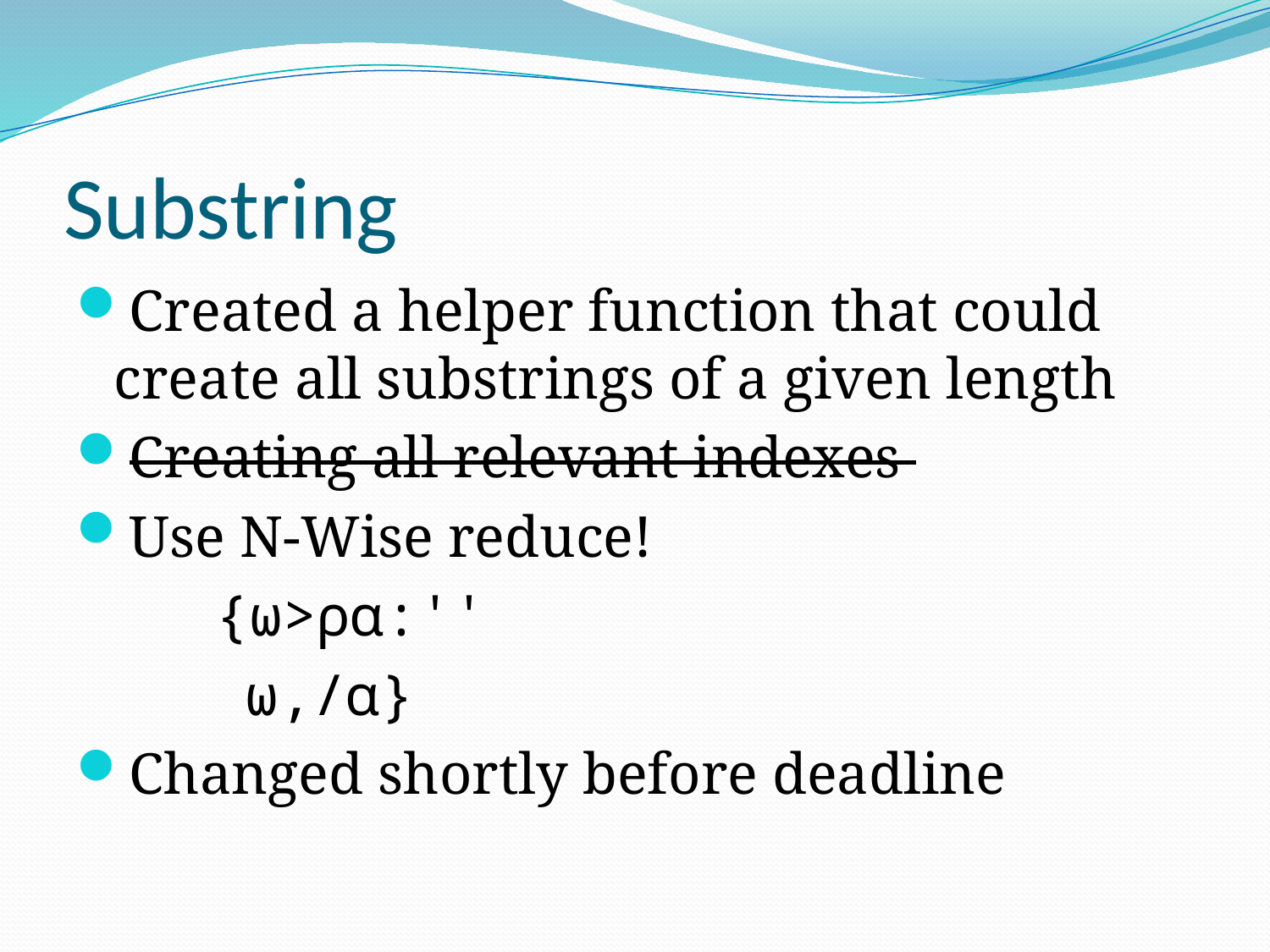

# Substring
Created a helper function that could create all substrings of a given length
Creating all relevant indexes
Use N-Wise reduce!
	   {⍵>⍴⍺:''
     ⍵,/⍺}
Changed shortly before deadline